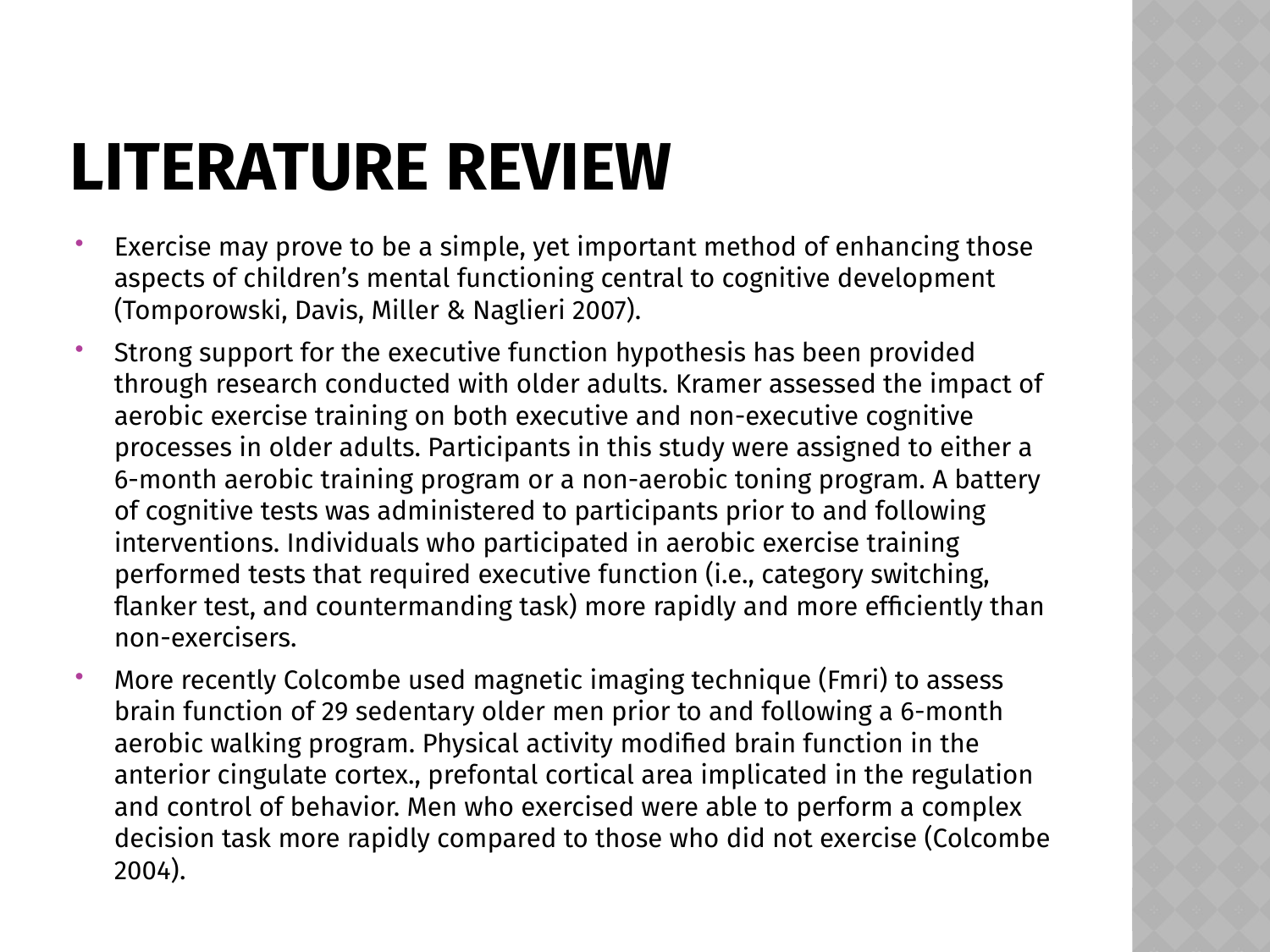

# Literature review
Exercise may prove to be a simple, yet important method of enhancing those aspects of children’s mental functioning central to cognitive development (Tomporowski, Davis, Miller & Naglieri 2007).
Strong support for the executive function hypothesis has been provided through research conducted with older adults. Kramer assessed the impact of aerobic exercise training on both executive and non-executive cognitive processes in older adults. Participants in this study were assigned to either a 6-month aerobic training program or a non-aerobic toning program. A battery of cognitive tests was administered to participants prior to and following interventions. Individuals who participated in aerobic exercise training performed tests that required executive function (i.e., category switching, flanker test, and countermanding task) more rapidly and more efficiently than non-exercisers.
More recently Colcombe used magnetic imaging technique (Fmri) to assess brain function of 29 sedentary older men prior to and following a 6-month aerobic walking program. Physical activity modified brain function in the anterior cingulate cortex., prefontal cortical area implicated in the regulation and control of behavior. Men who exercised were able to perform a complex decision task more rapidly compared to those who did not exercise (Colcombe 2004).